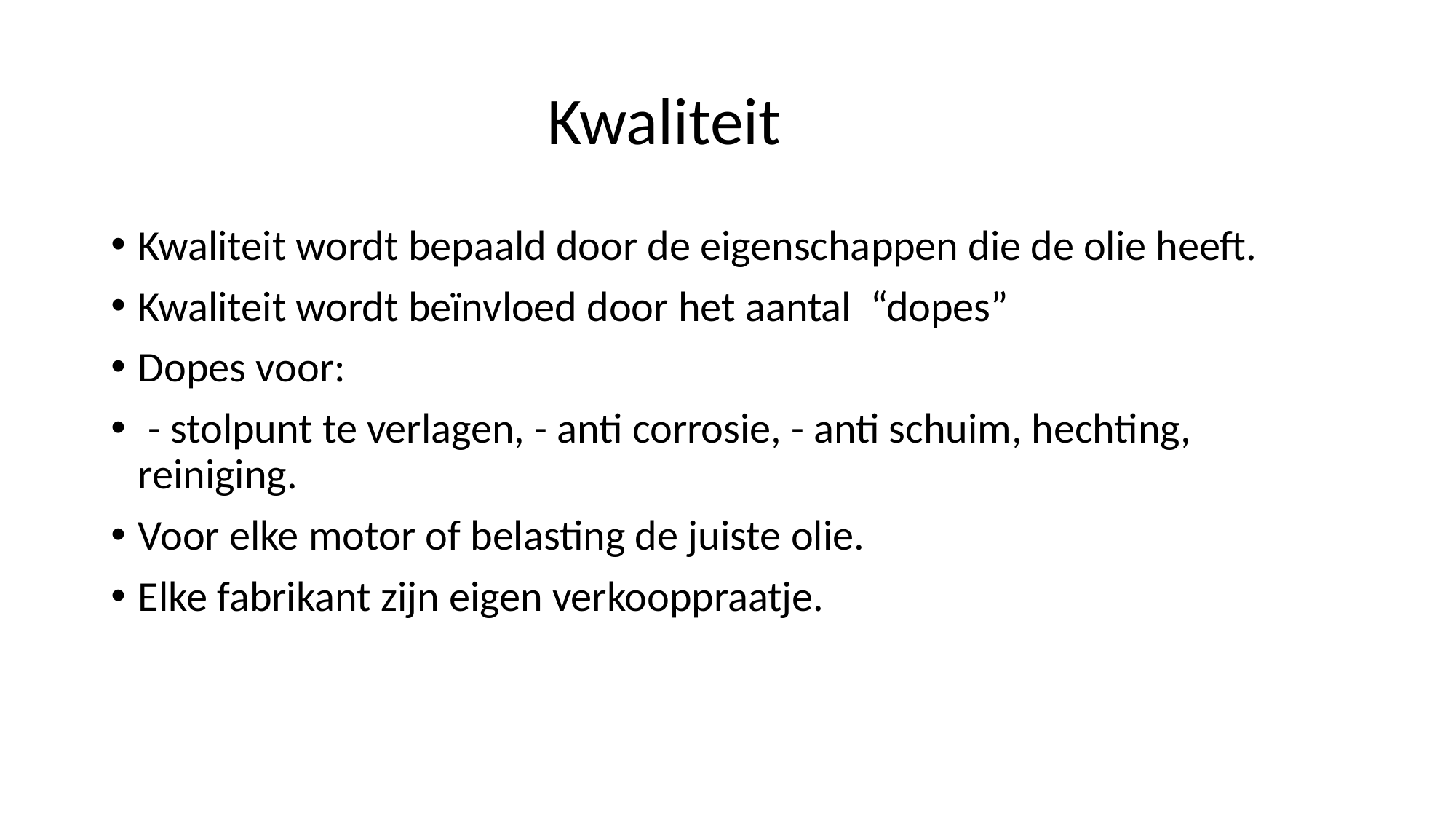

# Kwaliteit
Kwaliteit wordt bepaald door de eigenschappen die de olie heeft.
Kwaliteit wordt beïnvloed door het aantal  “dopes”
Dopes voor:
 - stolpunt te verlagen, - anti corrosie, - anti schuim, hechting, reiniging.
Voor elke motor of belasting de juiste olie.
Elke fabrikant zijn eigen verkooppraatje.